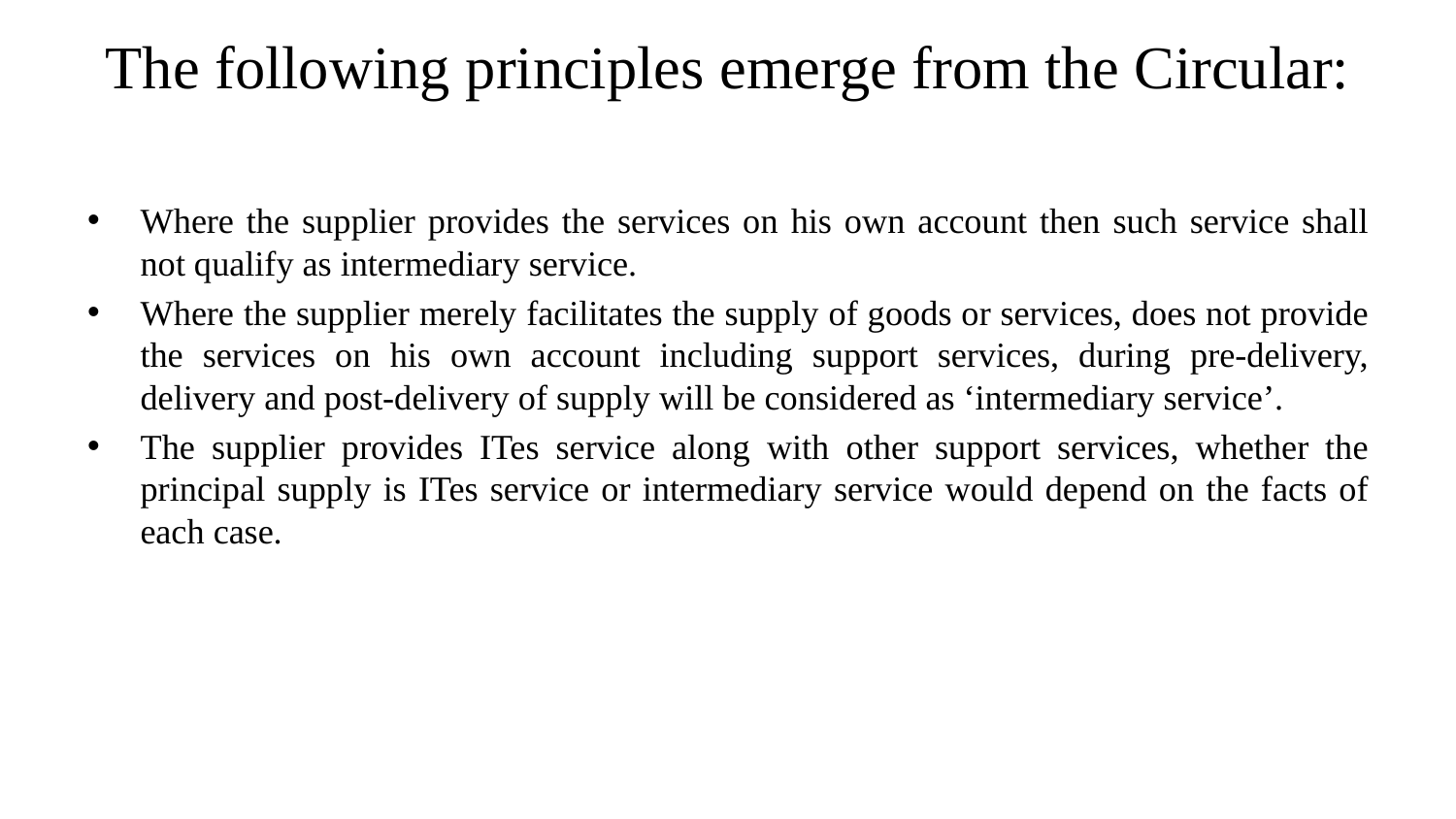

# The following principles emerge from the Circular:
Where the supplier provides the services on his own account then such service shall not qualify as intermediary service.
Where the supplier merely facilitates the supply of goods or services, does not provide the services on his own account including support services, during pre-delivery, delivery and post-delivery of supply will be considered as ‘intermediary service’.
The supplier provides ITes service along with other support services, whether the principal supply is ITes service or intermediary service would depend on the facts of each case.